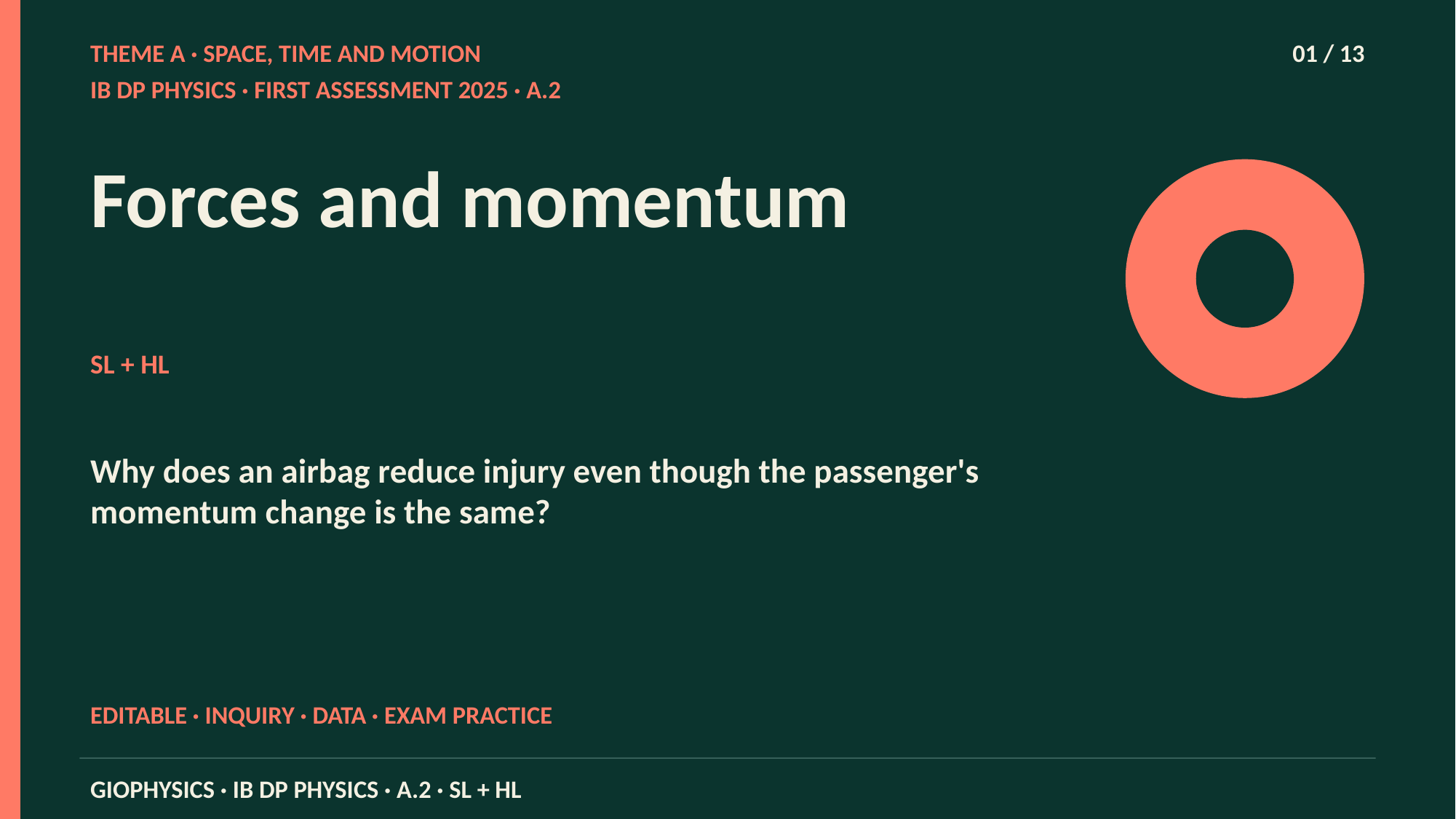

THEME A · SPACE, TIME AND MOTION
01 / 13
IB DP PHYSICS · FIRST ASSESSMENT 2025 · A.2
Forces and momentum

SL + HL
Why does an airbag reduce injury even though the passenger's momentum change is the same?
EDITABLE · INQUIRY · DATA · EXAM PRACTICE

GIOPHYSICS · IB DP PHYSICS · A.2 · SL + HL